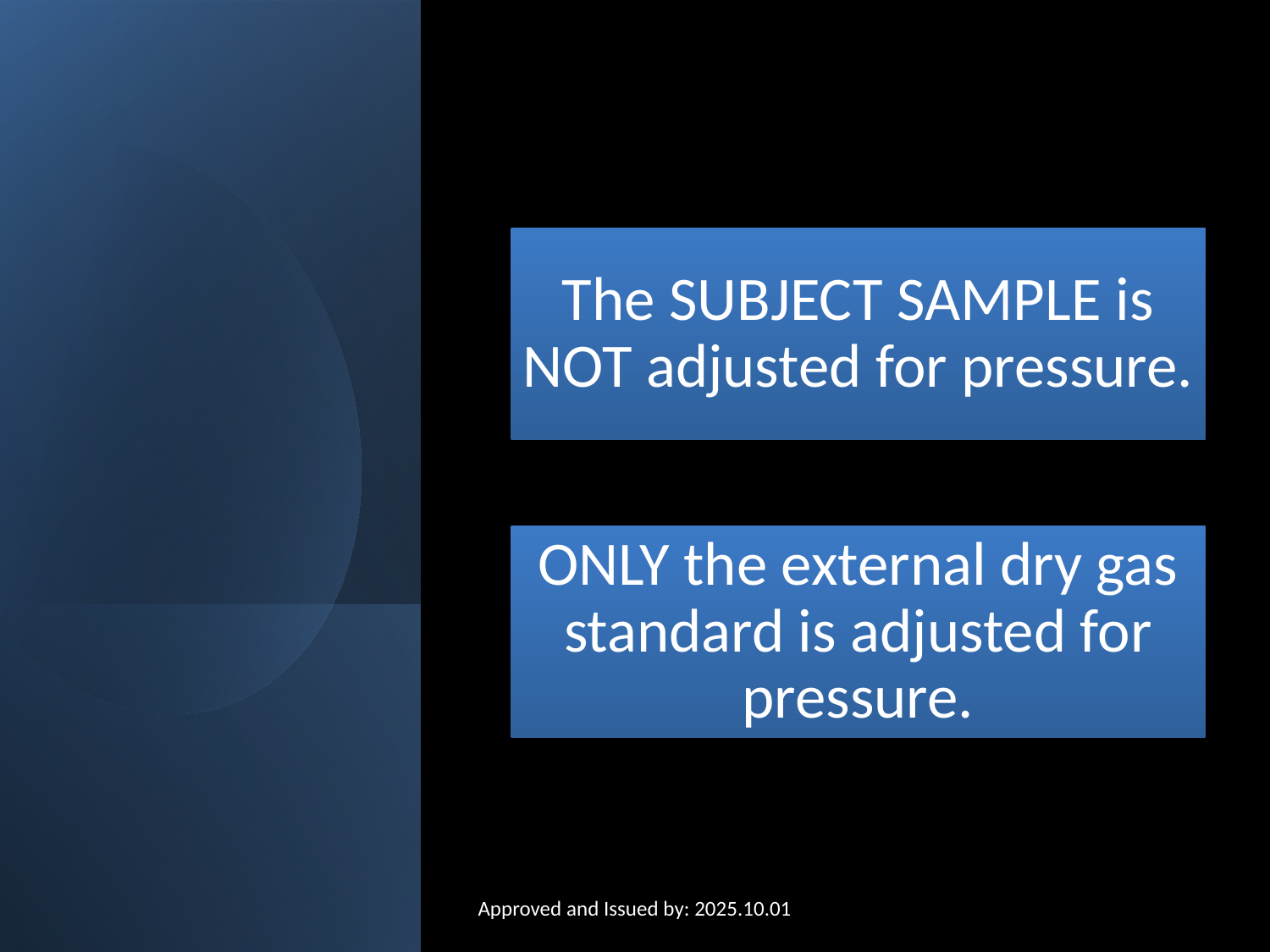

The SUBJECT SAMPLE is NOT adjusted for pressure.
ONLY the external dry gas standard is adjusted for pressure.

Approved and Issued by: 2025.10.01